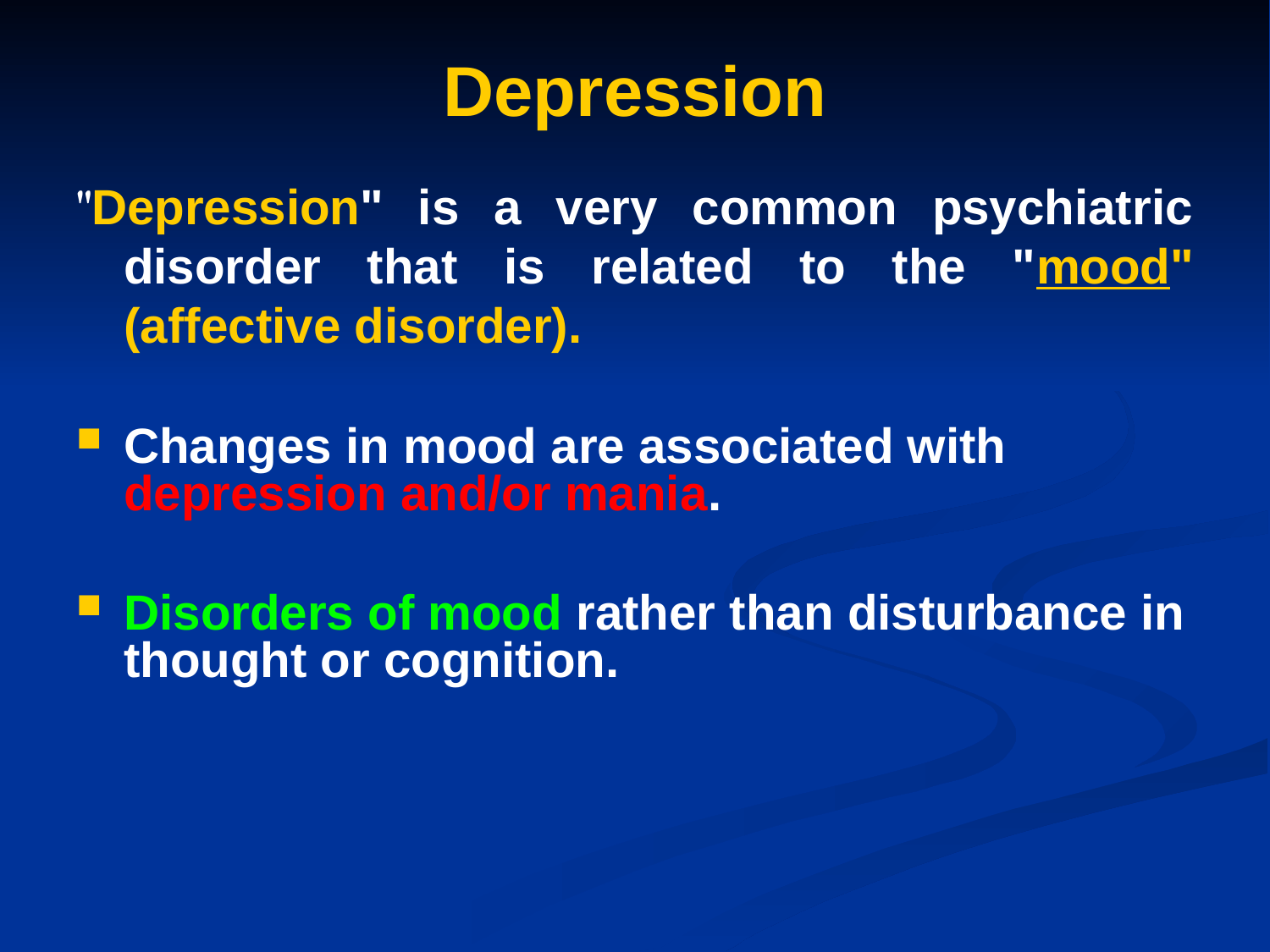

# Depression
"Depression" is a very common psychiatric disorder that is related to the "mood" (affective disorder).

Changes in mood are associated with depression and/or mania.

Disorders of mood rather than disturbance in thought or cognition.